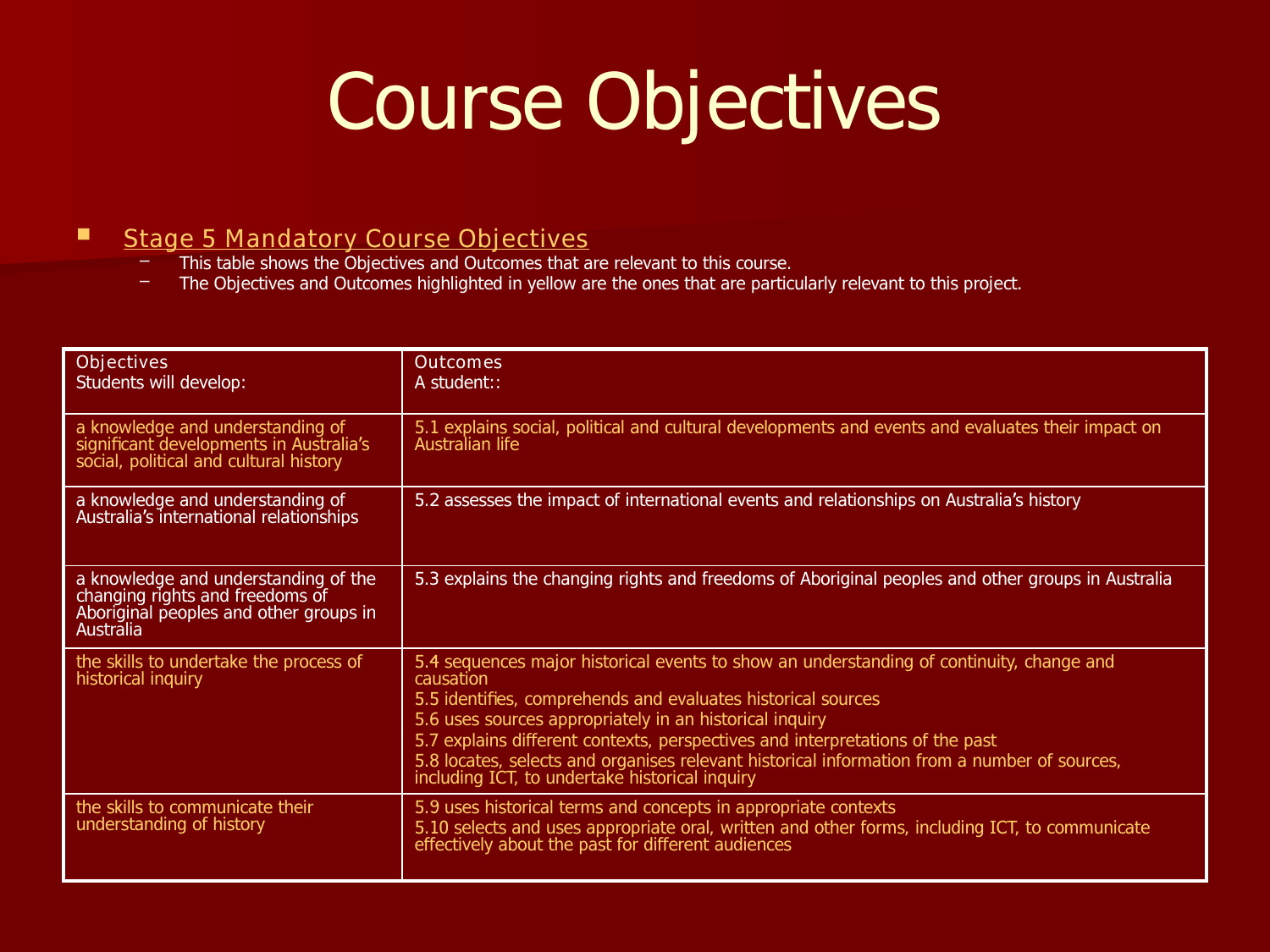

# Course Objectives
Stage 5 Mandatory Course Objectives
This table shows the Objectives and Outcomes that are relevant to this course.
The Objectives and Outcomes highlighted in yellow are the ones that are particularly relevant to this project.
| Objectives Students will develop: | Outcomes A student:: |
| --- | --- |
| a knowledge and understanding of significant developments in Australia’s social, political and cultural history | 5.1 explains social, political and cultural developments and events and evaluates their impact on Australian life |
| a knowledge and understanding of Australia’s international relationships | 5.2 assesses the impact of international events and relationships on Australia’s history |
| a knowledge and understanding of the changing rights and freedoms of Aboriginal peoples and other groups in Australia | 5.3 explains the changing rights and freedoms of Aboriginal peoples and other groups in Australia |
| the skills to undertake the process of historical inquiry | 5.4 sequences major historical events to show an understanding of continuity, change and causation 5.5 identifies, comprehends and evaluates historical sources 5.6 uses sources appropriately in an historical inquiry 5.7 explains different contexts, perspectives and interpretations of the past 5.8 locates, selects and organises relevant historical information from a number of sources, including ICT, to undertake historical inquiry |
| the skills to communicate their understanding of history | 5.9 uses historical terms and concepts in appropriate contexts 5.10 selects and uses appropriate oral, written and other forms, including ICT, to communicate effectively about the past for different audiences |